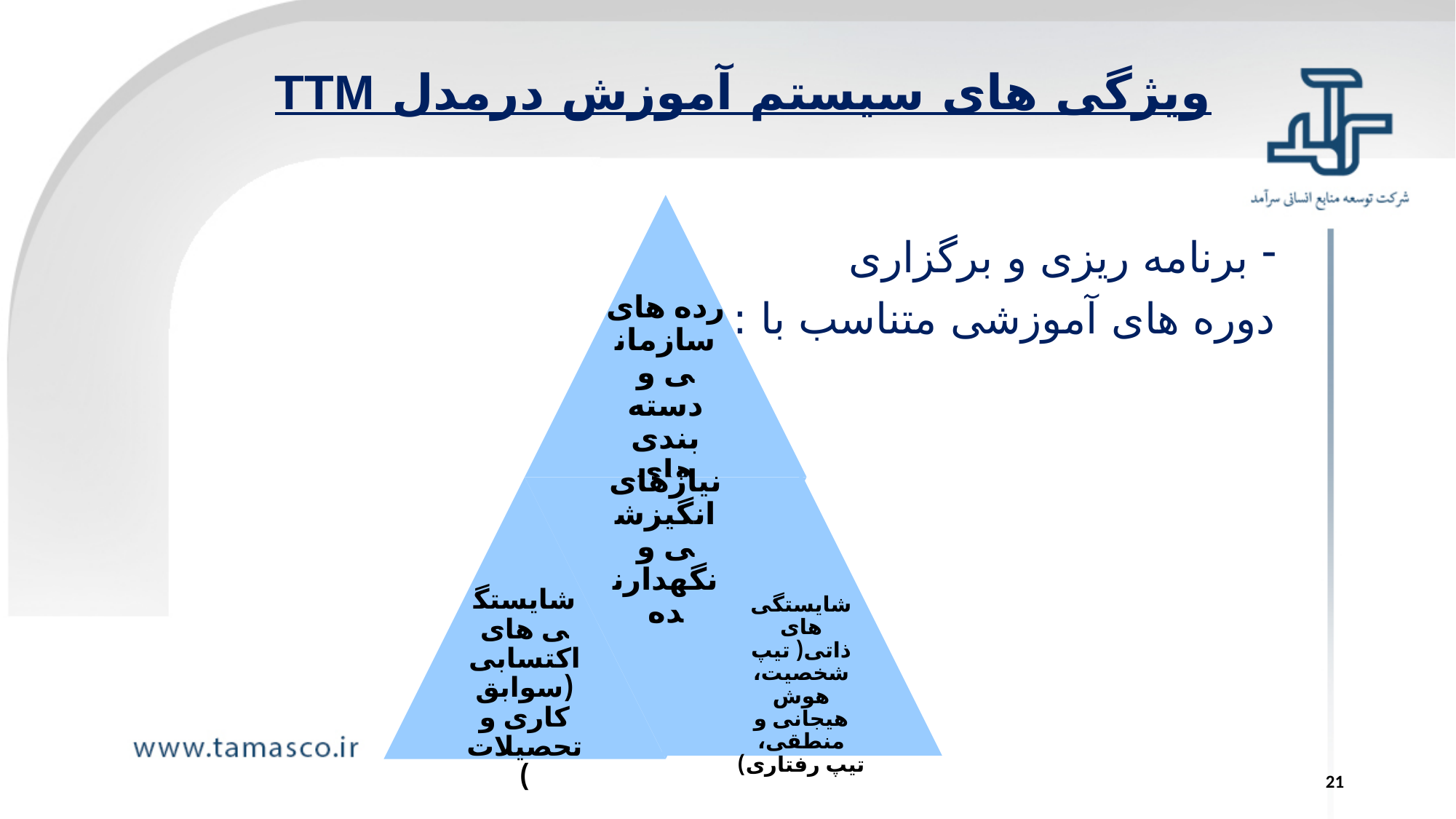

ویژگی های سیستم آموزش درمدل TTM
رده های سازمانی و دسته بندی های مشاغل
شایستگی های اکتسابی (سوابق کاری و تحصیلات)
نیازهای انگیزشی و نگهدارنده
شایستگی های ذاتی( تیپ شخصیت، هوش هیجانی و منطقی، تیپ رفتاری)
برنامه ریزی و برگزاری
دوره های آموزشی متناسب با :

21